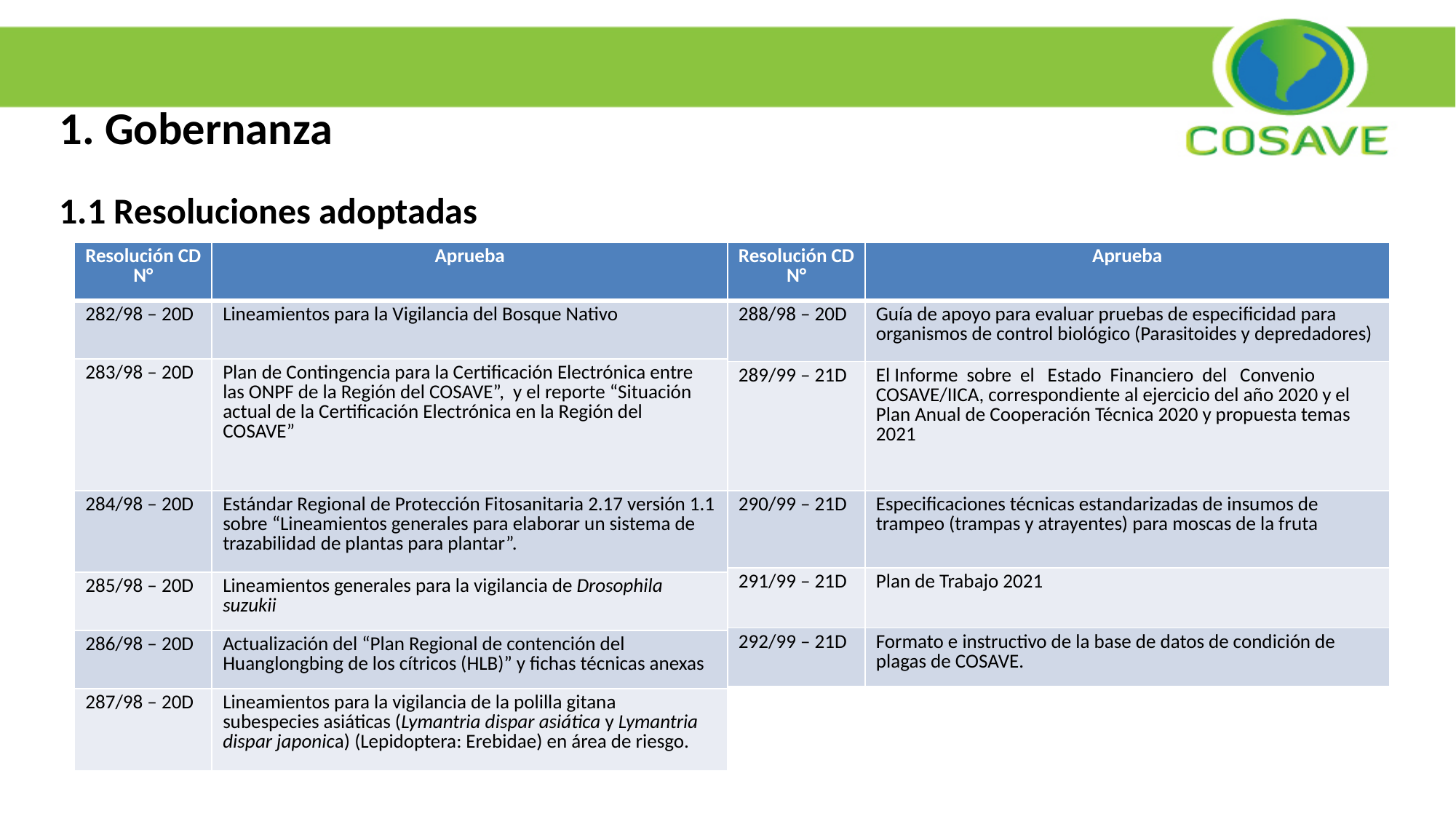

1. Gobernanza
1.1 Resoluciones adoptadas
| Resolución CD N° | Aprueba |
| --- | --- |
| 282/98 – 20D | Lineamientos para la Vigilancia del Bosque Nativo |
| 283/98 – 20D | Plan de Contingencia para la Certificación Electrónica entre las ONPF de la Región del COSAVE”, y el reporte “Situación actual de la Certificación Electrónica en la Región del COSAVE” |
| 284/98 – 20D | Estándar Regional de Protección Fitosanitaria 2.17 versión 1.1 sobre “Lineamientos generales para elaborar un sistema de trazabilidad de plantas para plantar”. |
| 285/98 – 20D | Lineamientos generales para la vigilancia de Drosophila suzukii |
| 286/98 – 20D | Actualización del “Plan Regional de contención del Huanglongbing de los cítricos (HLB)” y fichas técnicas anexas |
| 287/98 – 20D | Lineamientos para la vigilancia de la polilla gitana subespecies asiáticas (Lymantria dispar asiática y Lymantria dispar japonica) (Lepidoptera: Erebidae) en área de riesgo. |
| Resolución CD N° | Aprueba |
| --- | --- |
| 288/98 – 20D | Guía de apoyo para evaluar pruebas de especificidad para organismos de control biológico (Parasitoides y depredadores) |
| 289/99 – 21D | El Informe sobre el Estado Financiero del Convenio COSAVE/IICA, correspondiente al ejercicio del año 2020 y el Plan Anual de Cooperación Técnica 2020 y propuesta temas 2021 |
| 290/99 – 21D | Especificaciones técnicas estandarizadas de insumos de trampeo (trampas y atrayentes) para moscas de la fruta |
| 291/99 – 21D | Plan de Trabajo 2021 |
| 292/99 – 21D | Formato e instructivo de la base de datos de condición de plagas de COSAVE. |